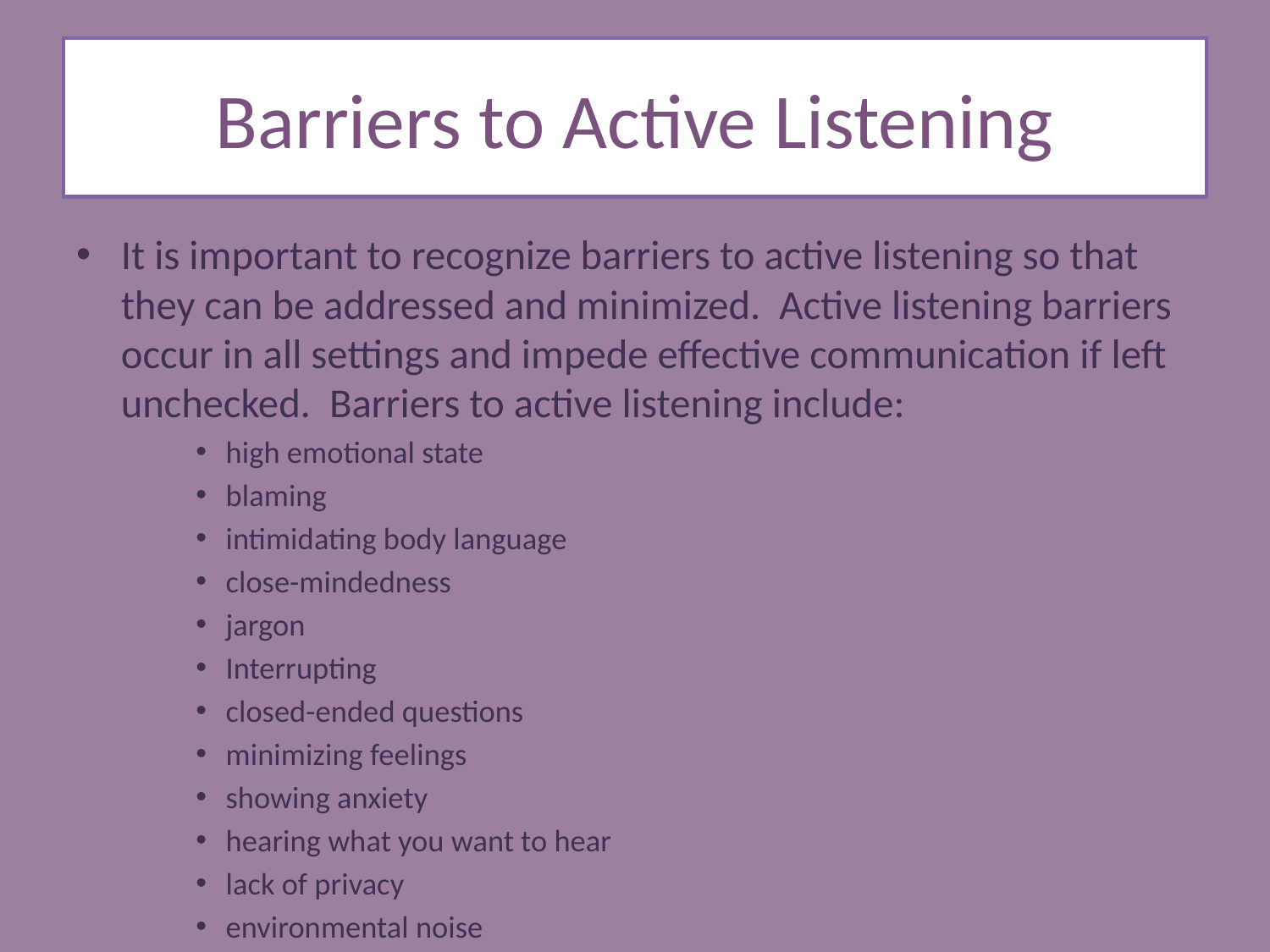

# Barriers to Active Listening
It is important to recognize barriers to active listening so that they can be addressed and minimized.  Active listening barriers occur in all settings and impede effective communication if left unchecked.  Barriers to active listening include:
high emotional state
blaming
intimidating body language
close-mindedness
jargon
Interrupting
closed-ended questions
minimizing feelings
showing anxiety
hearing what you want to hear
lack of privacy
environmental noise